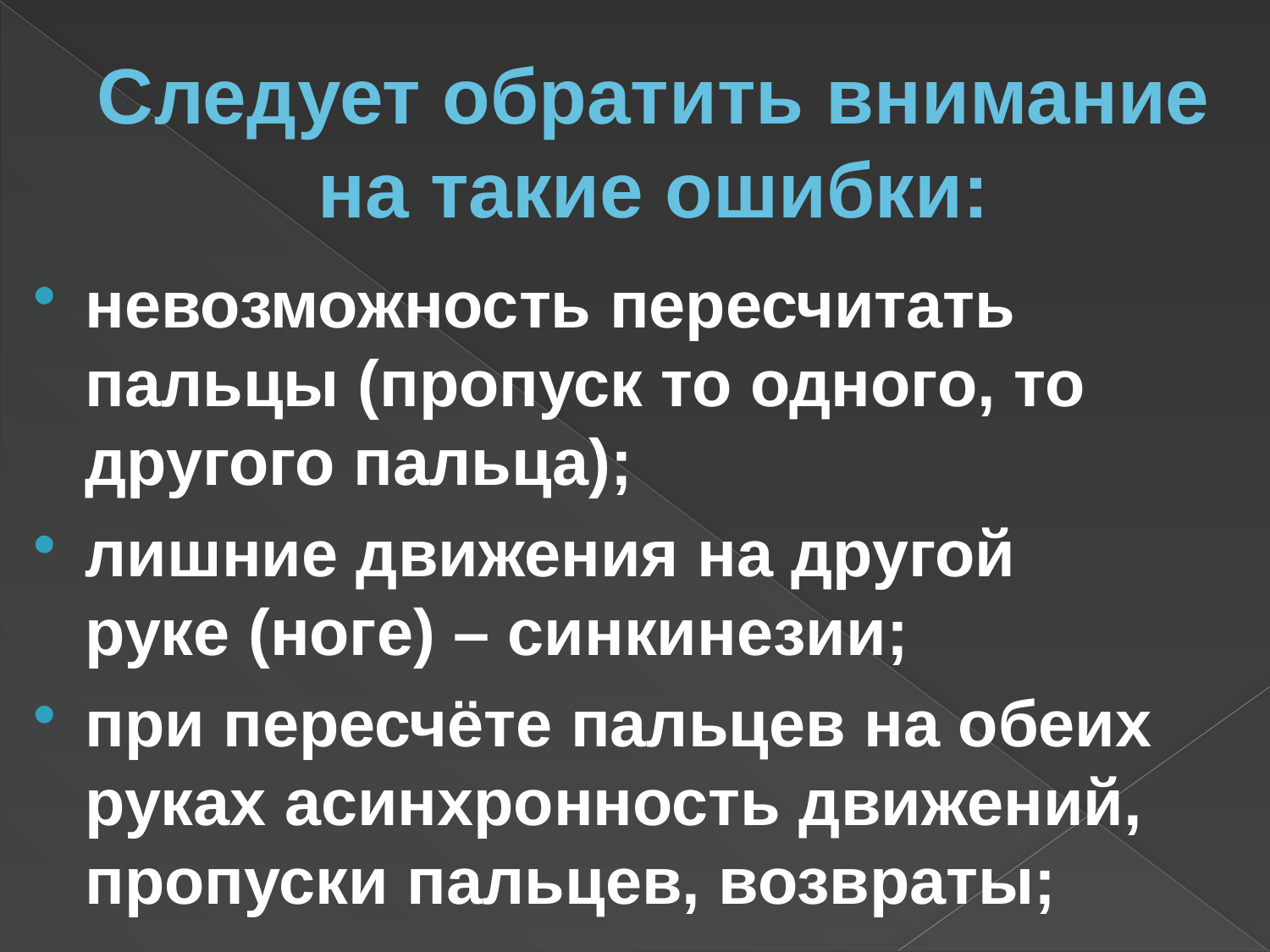

# Следует обратить внимание на такие ошибки:
невозможность пересчитать пальцы (пропуск то одного, то другого пальца);
лишние движения на другой руке (ноге) – синкинезии;
при пересчёте пальцев на обеих руках асинхронность движений, пропуски пальцев, возвраты;